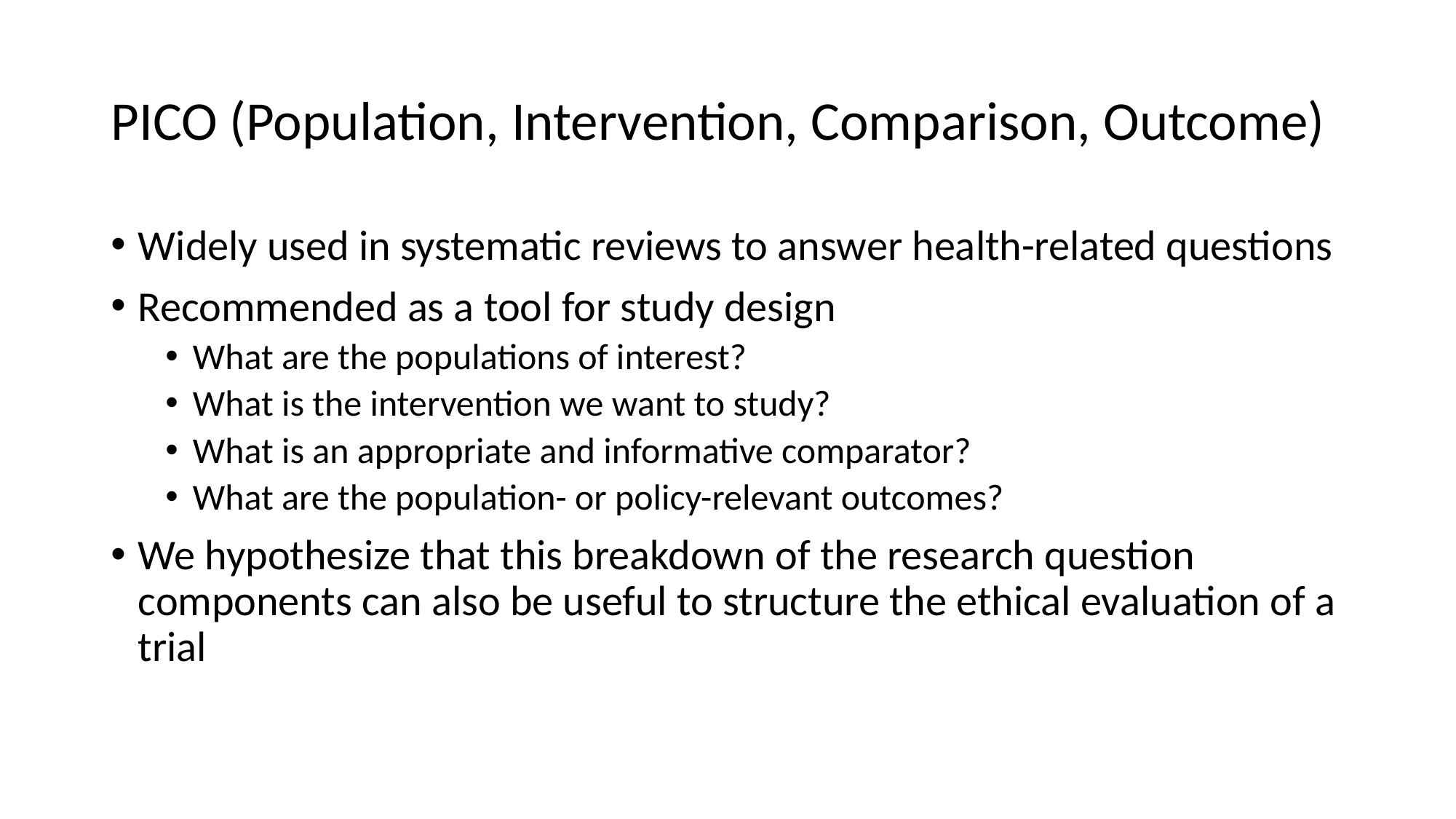

# PICO (Population, Intervention, Comparison, Outcome)
Widely used in systematic reviews to answer health-related questions
Recommended as a tool for study design
What are the populations of interest?
What is the intervention we want to study?
What is an appropriate and informative comparator?
What are the population- or policy-relevant outcomes?
We hypothesize that this breakdown of the research question components can also be useful to structure the ethical evaluation of a trial